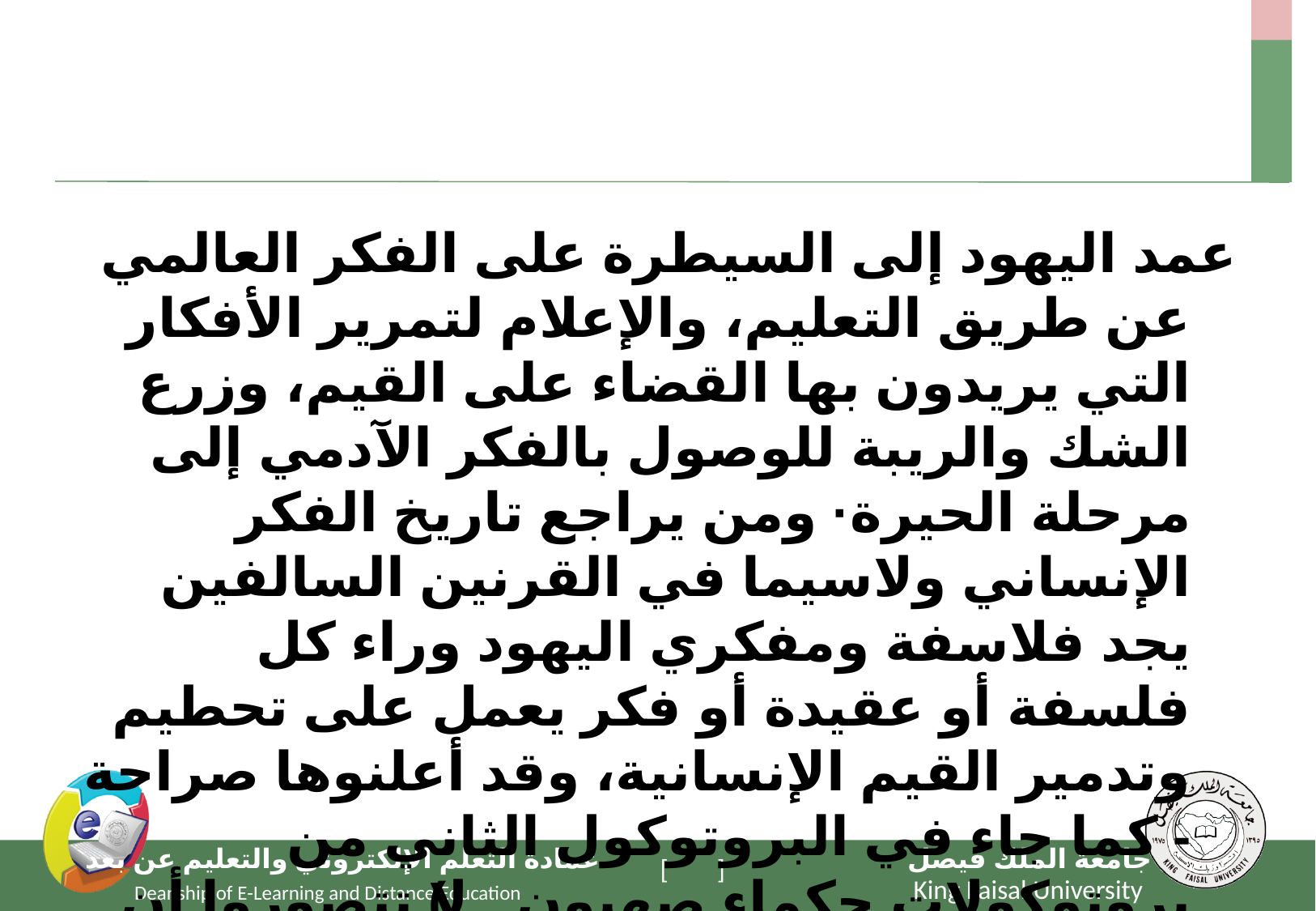

#
عمد اليهود إلى السيطرة على الفكر العالمي عن طريق التعليم، والإعلام لتمرير الأفكار التي يريدون بها القضاء على القيم، وزرع الشك والريبة للوصول بالفكر الآدمي إلى مرحلة الحيرة· ومن يراجع تاريخ الفكر الإنساني ولاسيما في القرنين السالفين يجد فلاسفة ومفكري اليهود وراء كل فلسفة أو عقيدة أو فكر يعمل على تحطيم وتدمير القيم الإنسانية، وقد أعلنوها صراحة - كما جاء في البروتوكول الثاني من بروتوكولات حكماء صهيون  )لا تتصوروا أن تصريحاتنا كلمات جوفاء، ولاحظوا هنا أن نجاح (دارون وماركس ونيتشه) قد رتبناه من قبل